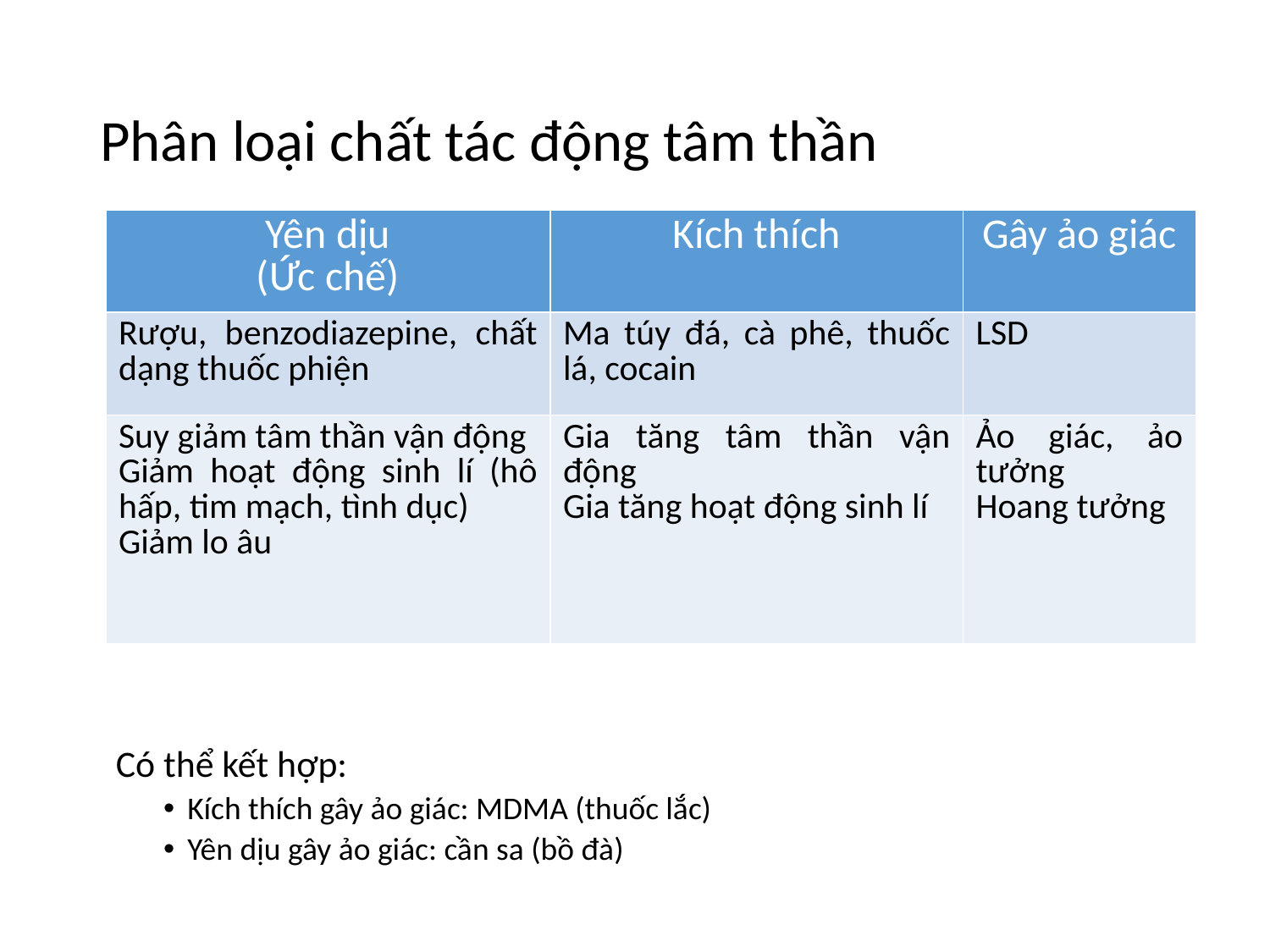

# Phân loại chất tác động tâm thần
| Yên dịu (Ức chế) | Kích thích | Gây ảo giác |
| --- | --- | --- |
| Rượu, benzodiazepine, chất dạng thuốc phiện | Ma túy đá, cà phê, thuốc lá, cocain | LSD |
| Suy giảm tâm thần vận động Giảm hoạt động sinh lí (hô hấp, tim mạch, tình dục) Giảm lo âu | Gia tăng tâm thần vận động Gia tăng hoạt động sinh lí | Ảo giác, ảo tưởng Hoang tưởng |

Có thể kết hợp:
Kích thích gây ảo giác: MDMA (thuốc lắc)
Yên dịu gây ảo giác: cần sa (bồ đà)